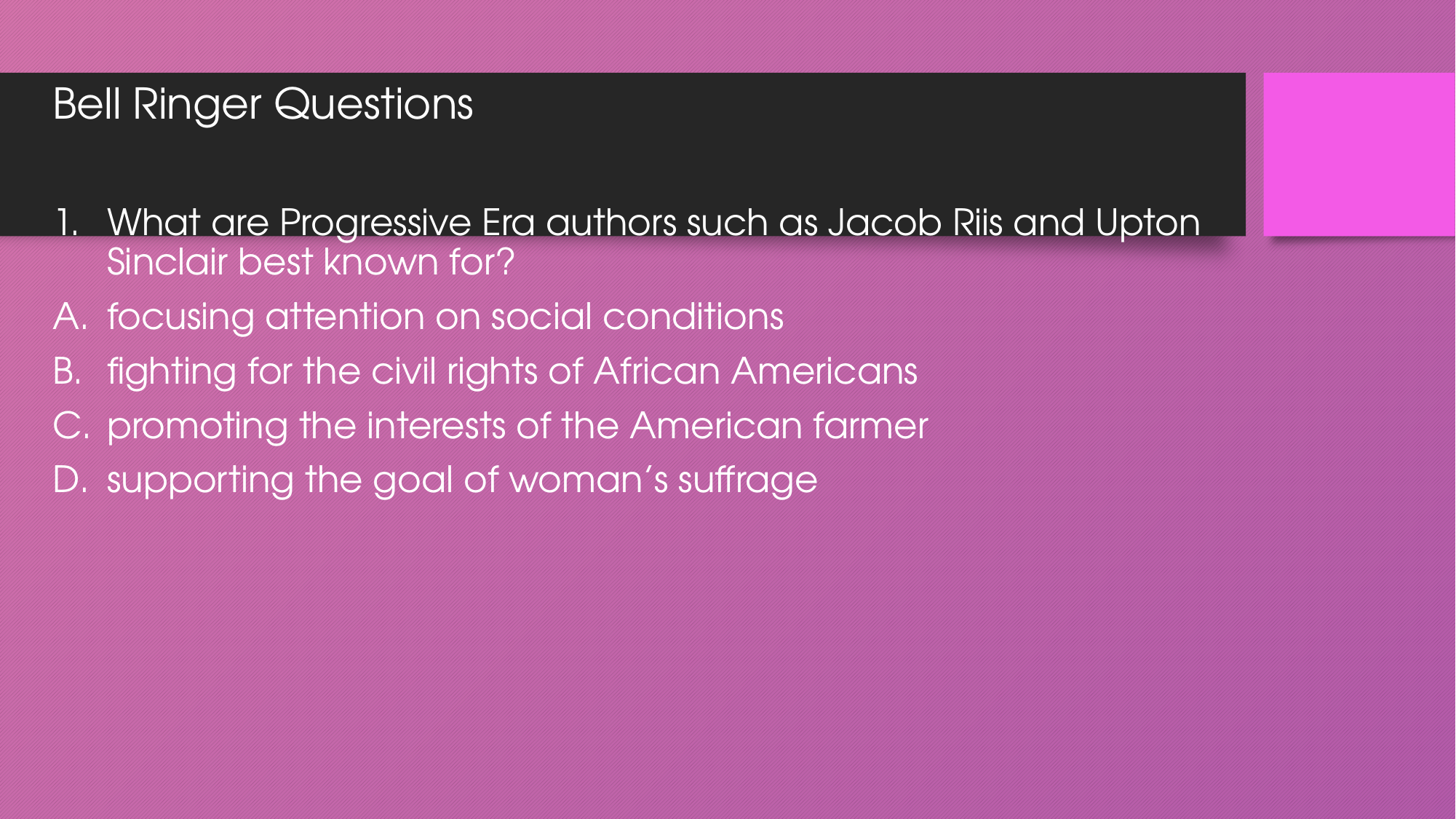

Bell Ringer Questions

What are Progressive Era authors such as Jacob Riis and Upton Sinclair best known for?
focusing attention on social conditions
fighting for the civil rights of African Americans
promoting the interests of the American farmer
supporting the goal of woman’s suffrage